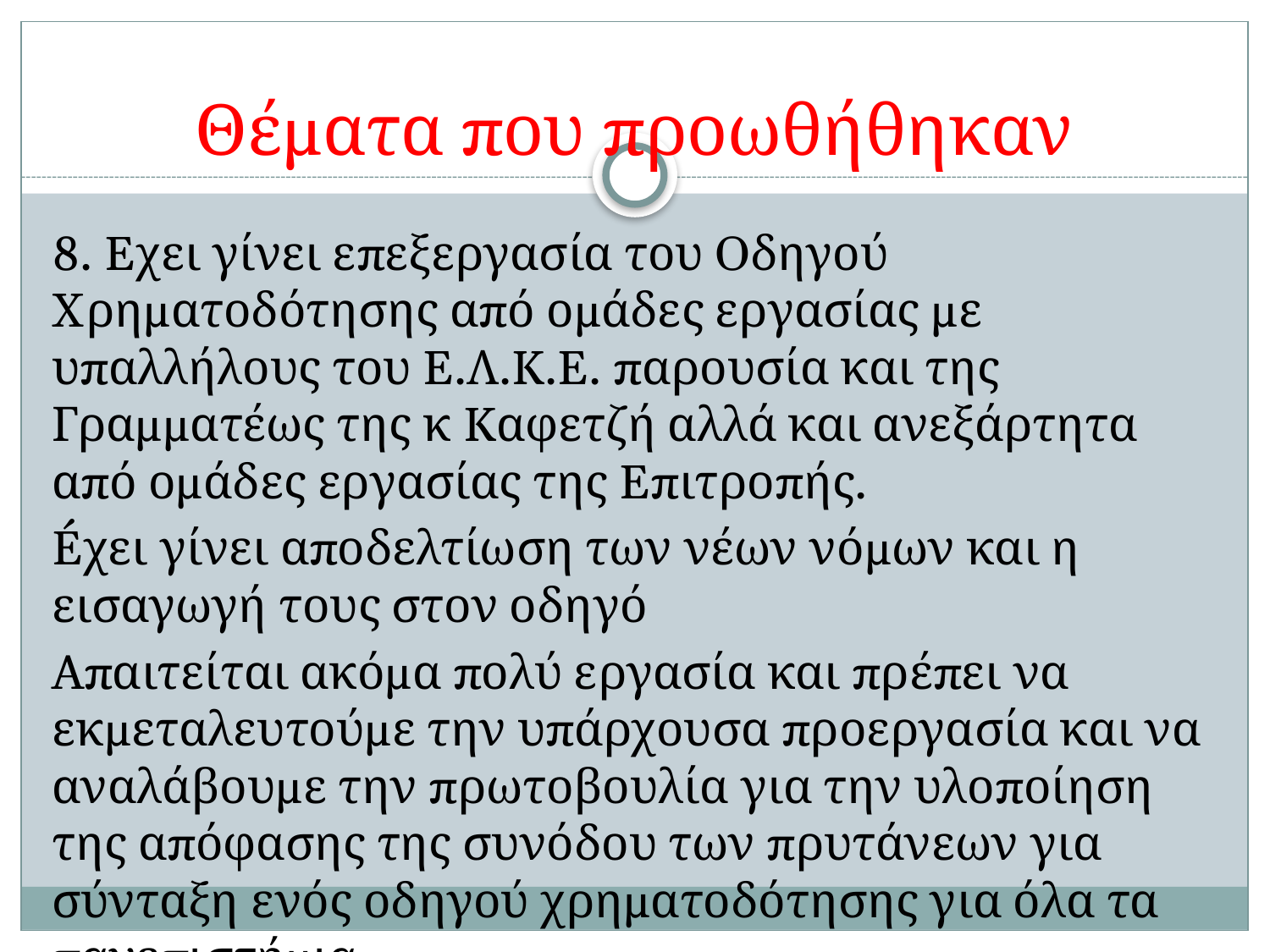

# Θέματα που προωθήθηκαν
8. Εχει γίνει επεξεργασία του Οδηγού Χρηματοδότησης από ομάδες εργασίας με υπαλλήλους του Ε.Λ.Κ.Ε. παρουσία και της Γραμματέως της κ Καφετζή αλλά και ανεξάρτητα από ομάδες εργασίας της Επιτροπής.
Έχει γίνει αποδελτίωση των νέων νόμων και η εισαγωγή τους στον οδηγό
Απαιτείται ακόμα πολύ εργασία και πρέπει να εκμεταλευτούμε την υπάρχουσα προεργασία και να αναλάβουμε την πρωτοβουλία για την υλοποίηση της απόφασης της συνόδου των πρυτάνεων για σύνταξη ενός οδηγού χρηματοδότησης για όλα τα πανεπιστήμια